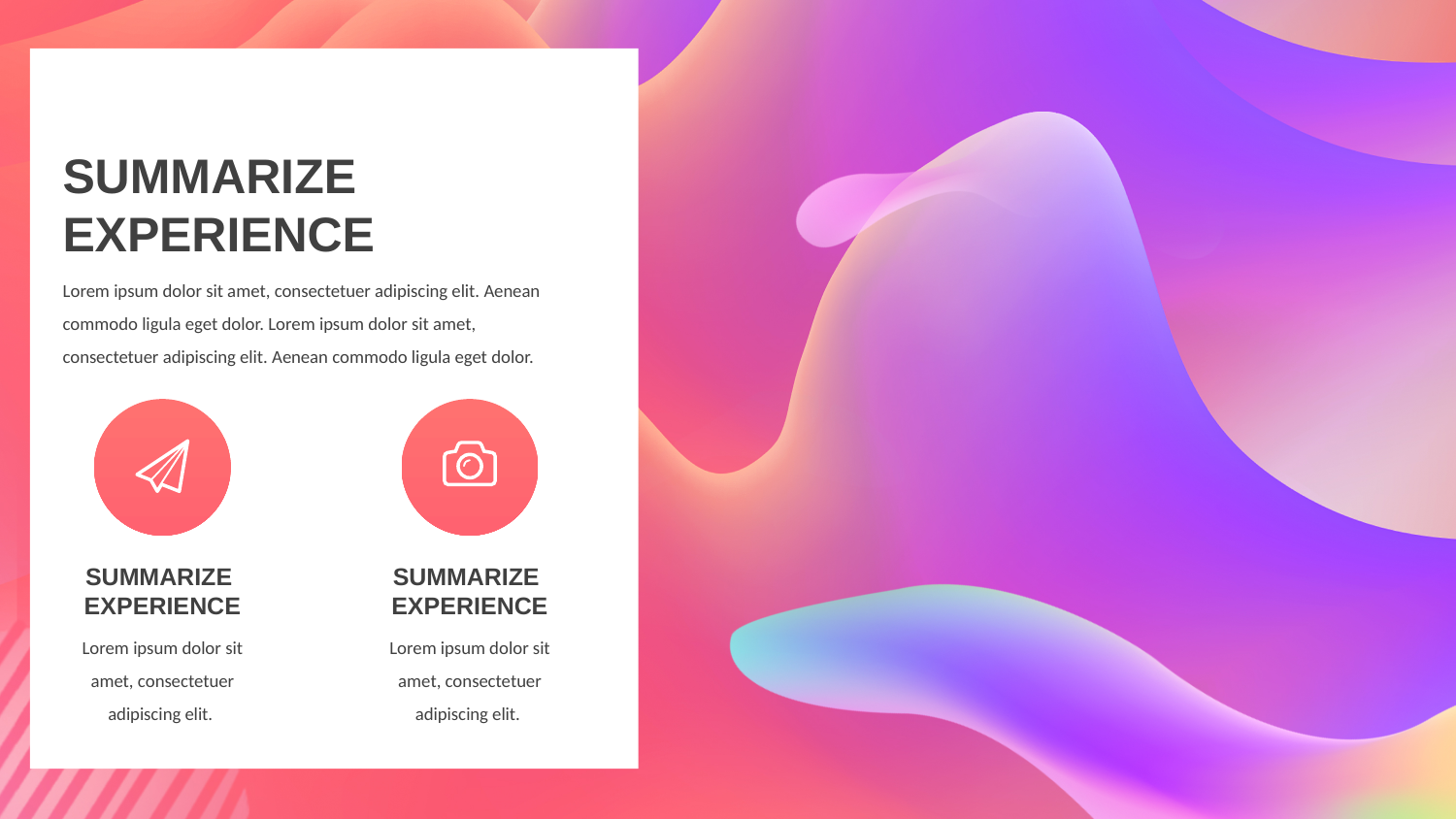

SUMMARIZE EXPERIENCE
Lorem ipsum dolor sit amet, consectetuer adipiscing elit. Aenean commodo ligula eget dolor. Lorem ipsum dolor sit amet, consectetuer adipiscing elit. Aenean commodo ligula eget dolor.

SUMMARIZE
EXPERIENCE
SUMMARIZE
EXPERIENCE
Lorem ipsum dolor sit amet, consectetuer adipiscing elit.
Lorem ipsum dolor sit amet, consectetuer adipiscing elit.